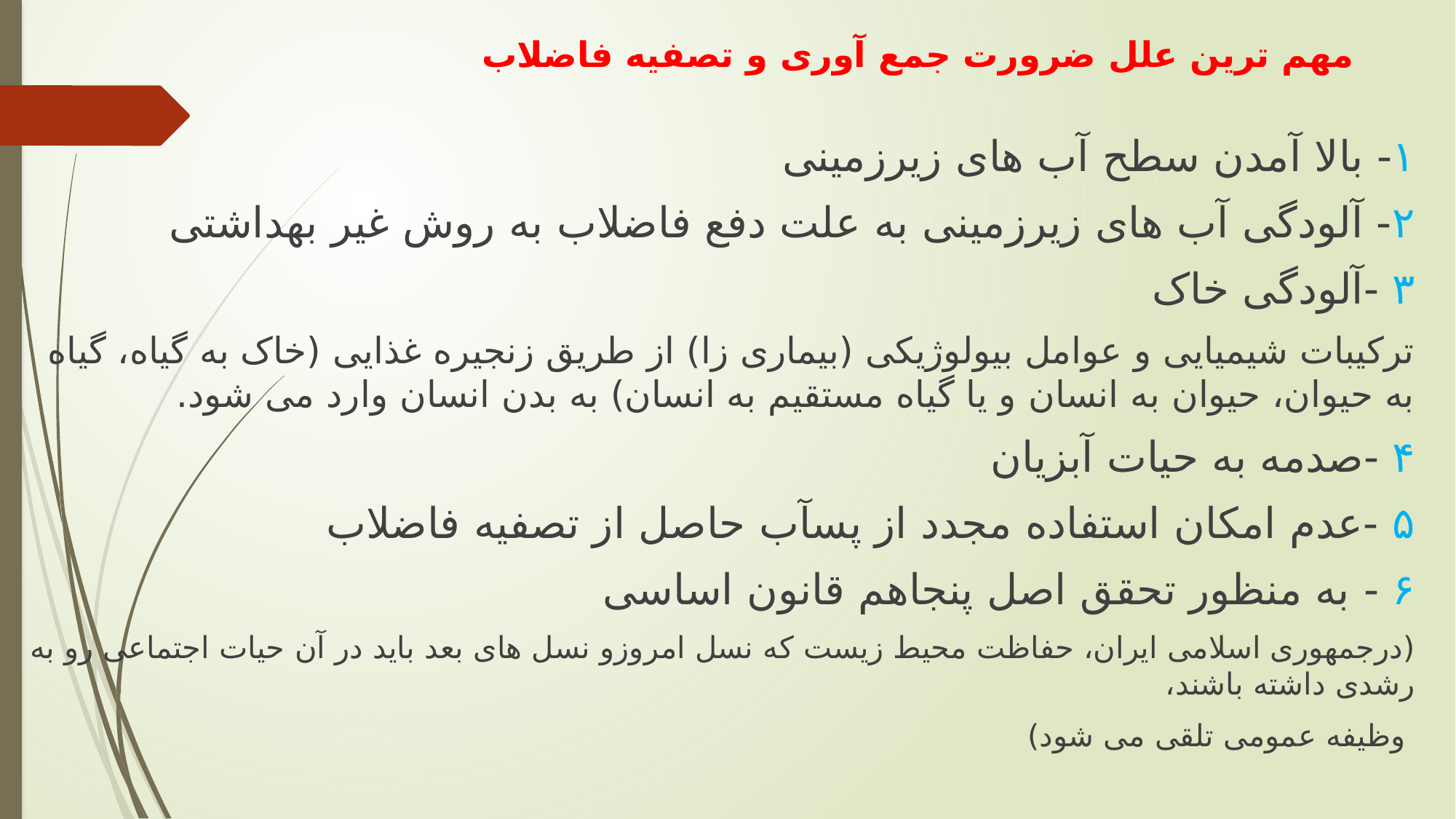

# مهم ترين علل ضرورت جمع آوری و تصفيه فاضلاب
۱- بالا آمدن سطح آب های زيرزمينی
۲- آلودگی آب های زيرزمينی به علت دفع فاضلاب به روش غير بهداشتی
۳ -آلودگی خاک
ترکيبات شيميايی و عوامل بيولوژيکی (بيماری زا) از طريق زنجيره غذايی (خاک به گياه، گياه به حيوان، حيوان به انسان و يا گياه مستقيم به انسان) به بدن انسان وارد می شود.
۴ -صدمه به حيات آبزيان
۵ -عدم امکان استفاده مجدد از پسآب حاصل از تصفيه فاضلاب
۶ - به منظور تحقق اصل پنجاهم قانون اساسی
(درجمهوری اسلامی ايران، حفاظت محيط زيست که نسل امروزو نسل های بعد بايد در آن حيات اجتماعی رو به رشدی داشته باشند،
 وظيفه عمومی تلقی می شود)